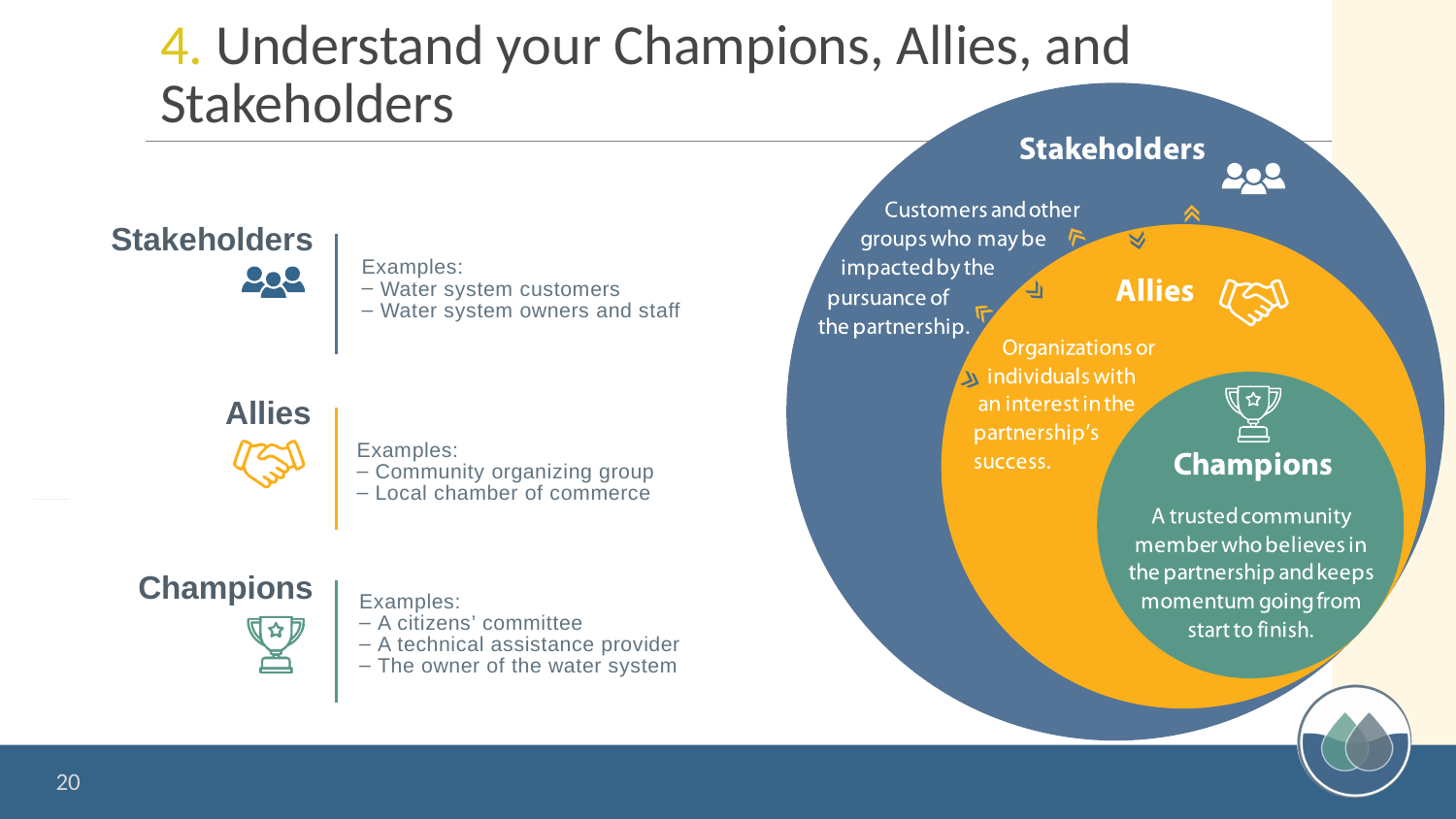

# 4. Understand your Champions, Allies, and Stakeholders

Stakeholders
Examples:
Water system customers
Water system owners and staff

Allies

Examples:
Community organizing group
Local chamber of commerce
Champions
Examples:
A citizens’ committee
A technical assistance provider
The owner of the water system

20